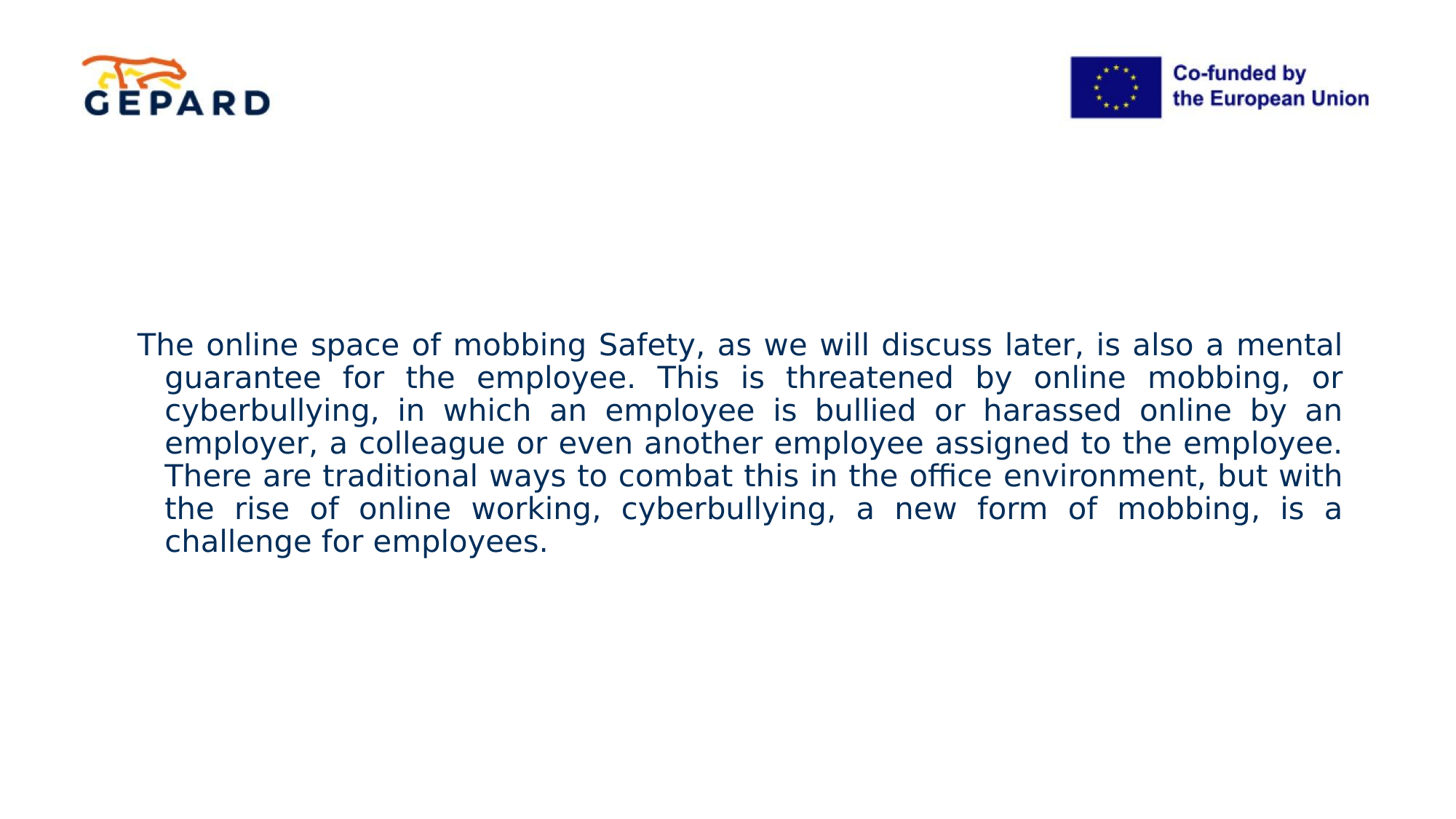

#
The online space of mobbing Safety, as we will discuss later, is also a mental guarantee for the employee. This is threatened by online mobbing, or cyberbullying, in which an employee is bullied or harassed online by an employer, a colleague or even another employee assigned to the employee. There are traditional ways to combat this in the office environment, but with the rise of online working, cyberbullying, a new form of mobbing, is a challenge for employees.